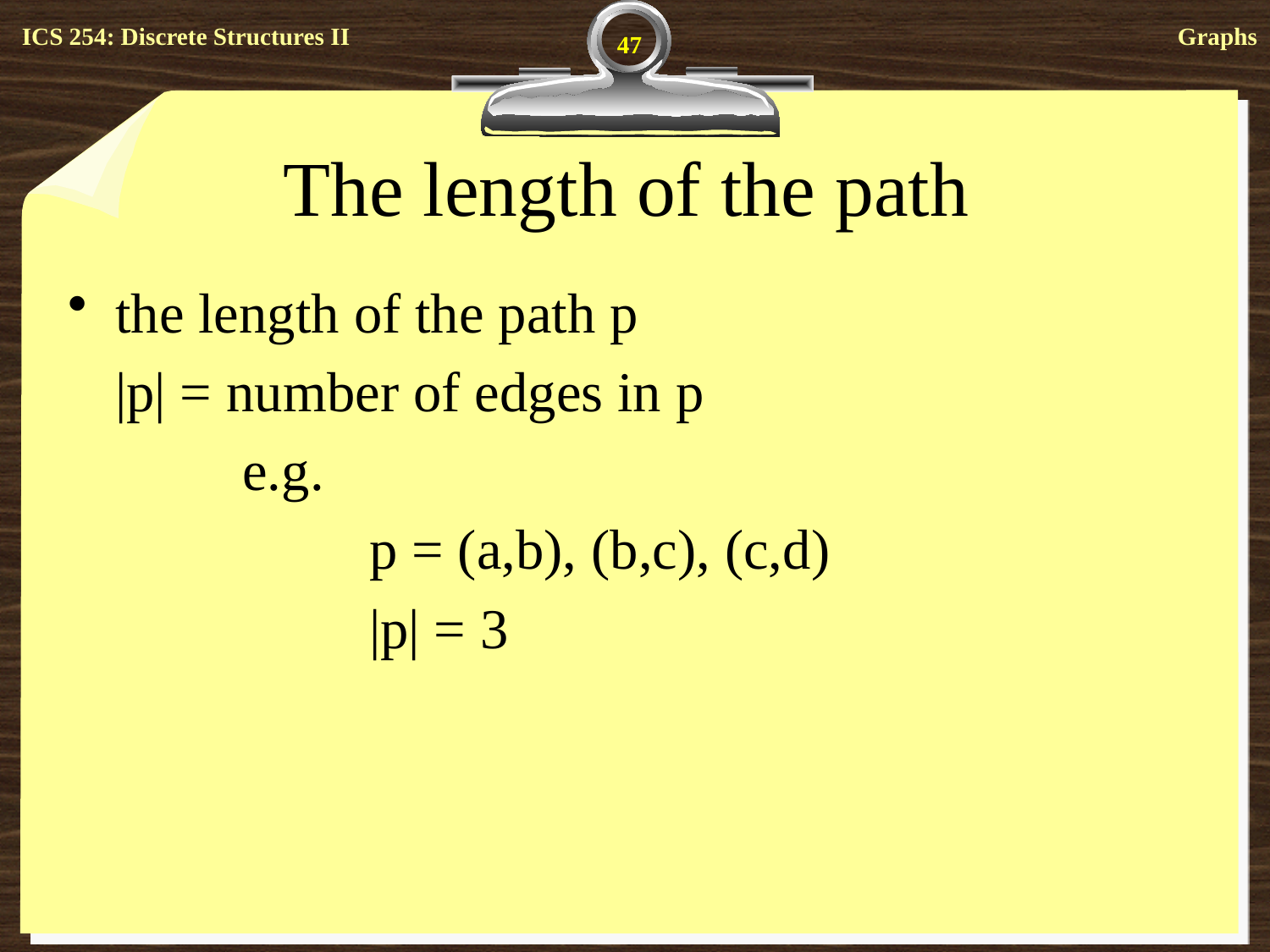

47
# The length of the path
the length of the path p
	|p| = number of edges in p
		e.g.
 			p = (a,b), (b,c), (c,d)
			|p| = 3